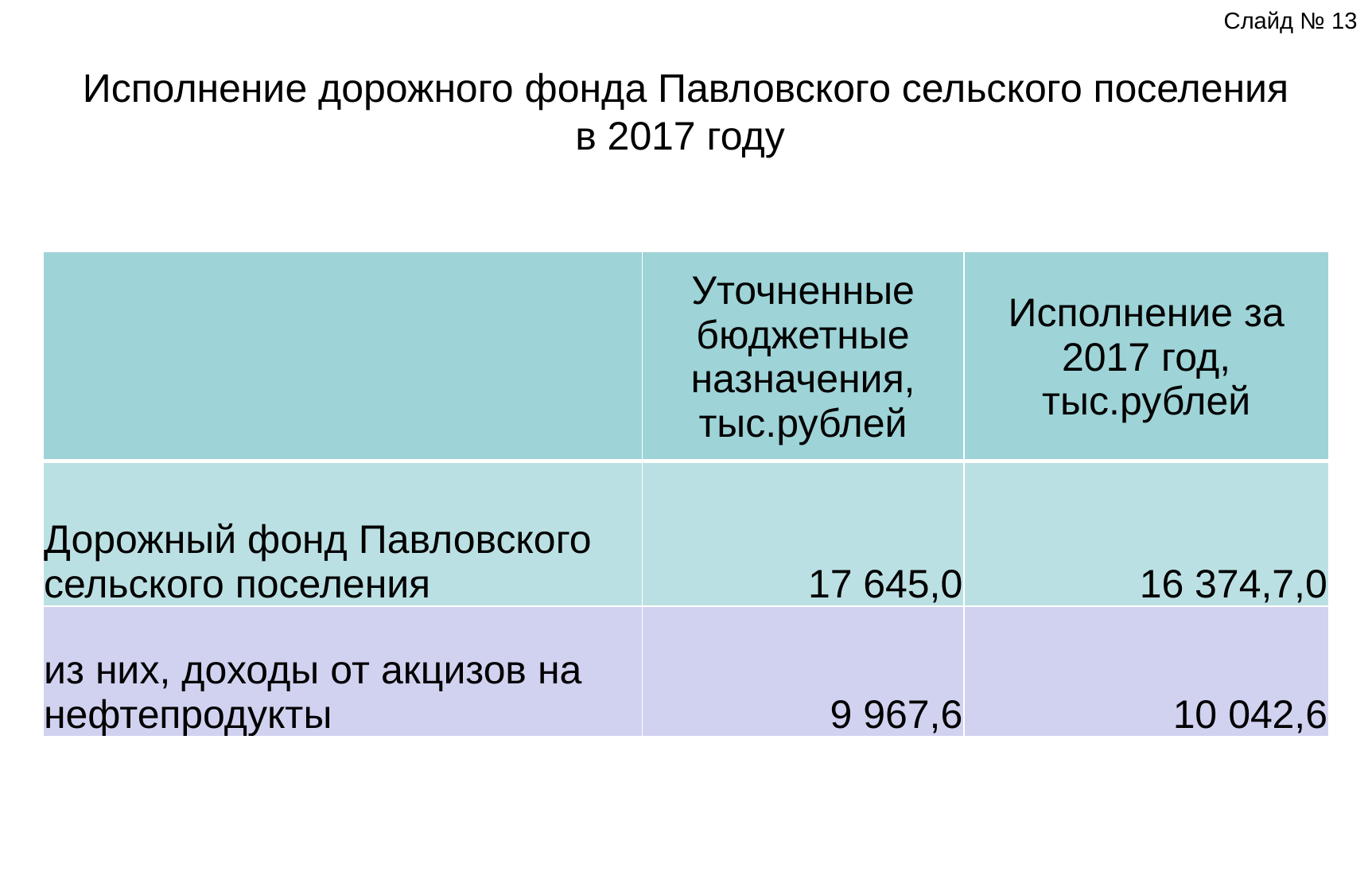

Слайд № 13
# Исполнение дорожного фонда Павловского сельского поселения в 2017 году
|  | Уточненные бюджетные назначения, тыс.рублей | Исполнение за 2017 год, тыс.рублей |
| --- | --- | --- |
| Дорожный фонд Павловского сельского поселения | 17 645,0 | 16 374,7,0 |
| из них, доходы от акцизов на нефтепродукты | 9 967,6 | 10 042,6 |